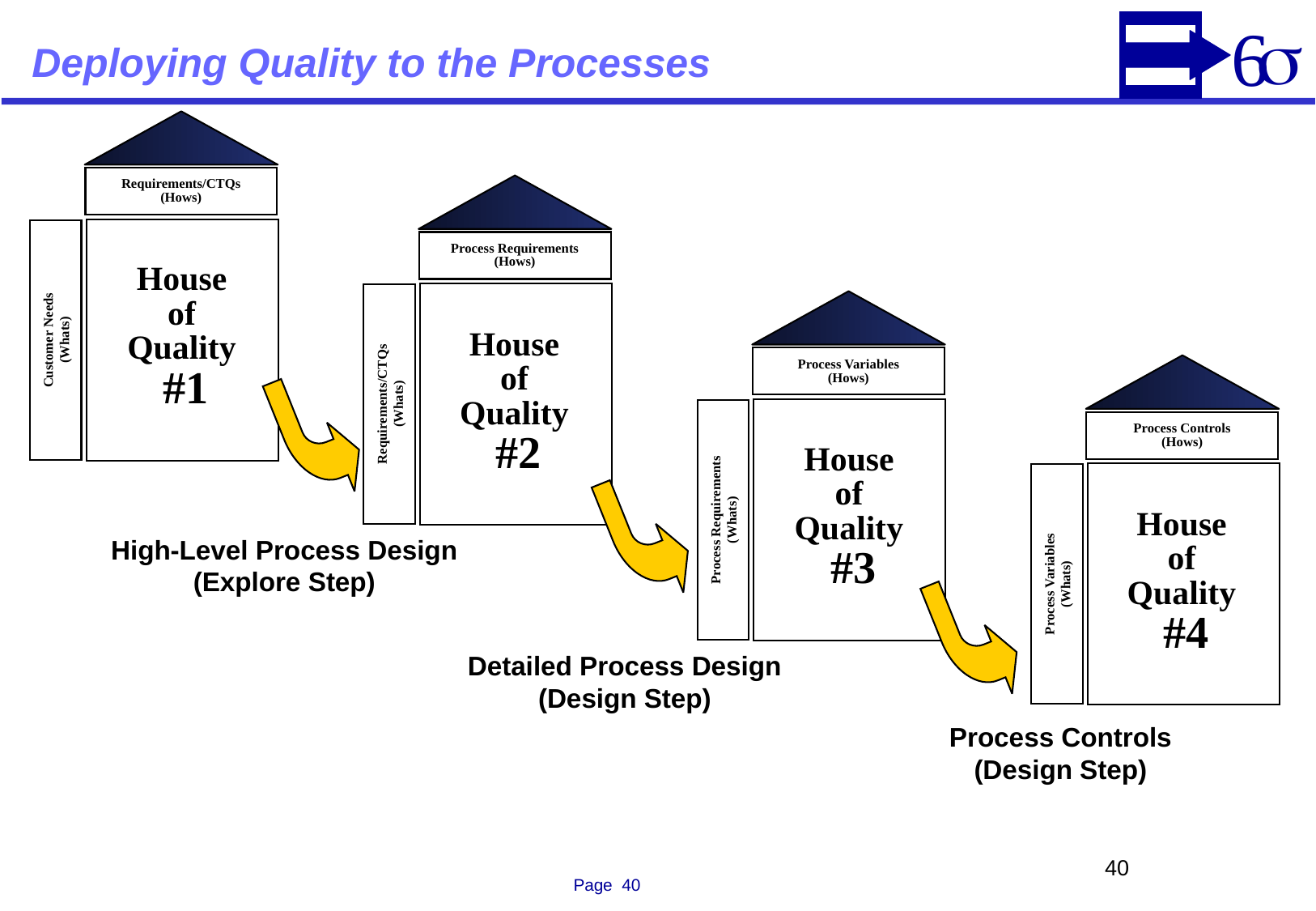

# Deploying Quality to the Processes

Requirements/CTQs
(Hows)

House
of
Quality
#1
Customer Needs
(Whats)

Process Requirements
(Hows)

House
of
Quality
#2
Requirements/CTQs
(Whats)

Process Variables
(Hows)

House
of
Quality
#3
Process Requirements
(Whats)

Process Controls
(Hows)

House
of
Quality
#4
Process Variables
(Whats)

High-Level Process Design
(Explore Step)

Detailed Process Design
(Design Step)
Process Controls
(Design Step)